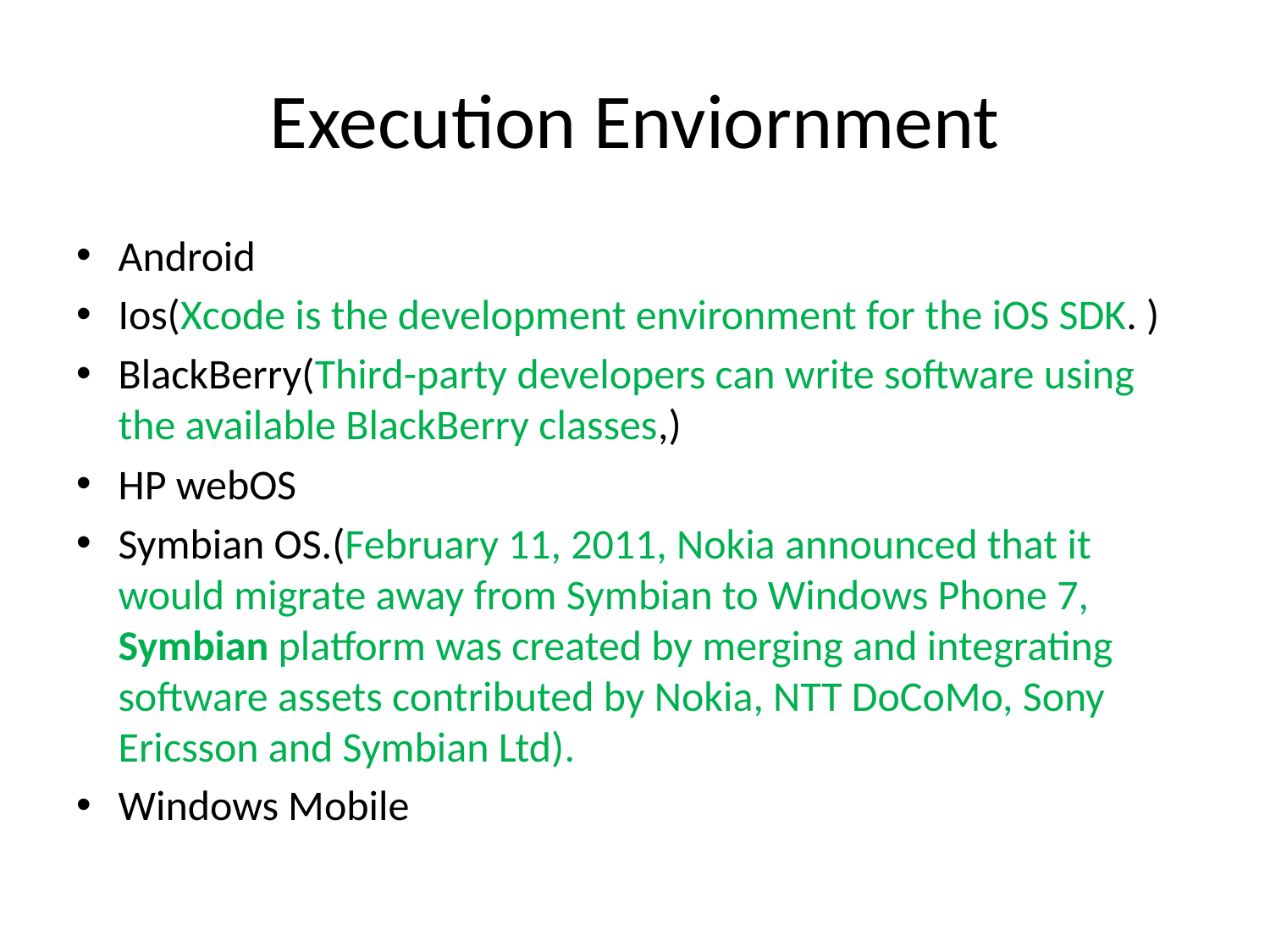

# Execution Enviornment
Android
Ios(Xcode is the development environment for the iOS SDK. )
BlackBerry(Third-party developers can write software using the available BlackBerry classes,)
HP webOS
Symbian OS.(February 11, 2011, Nokia announced that it would migrate away from Symbian to Windows Phone 7, Symbian platform was created by merging and integrating software assets contributed by Nokia, NTT DoCoMo, Sony Ericsson and Symbian Ltd).
Windows Mobile